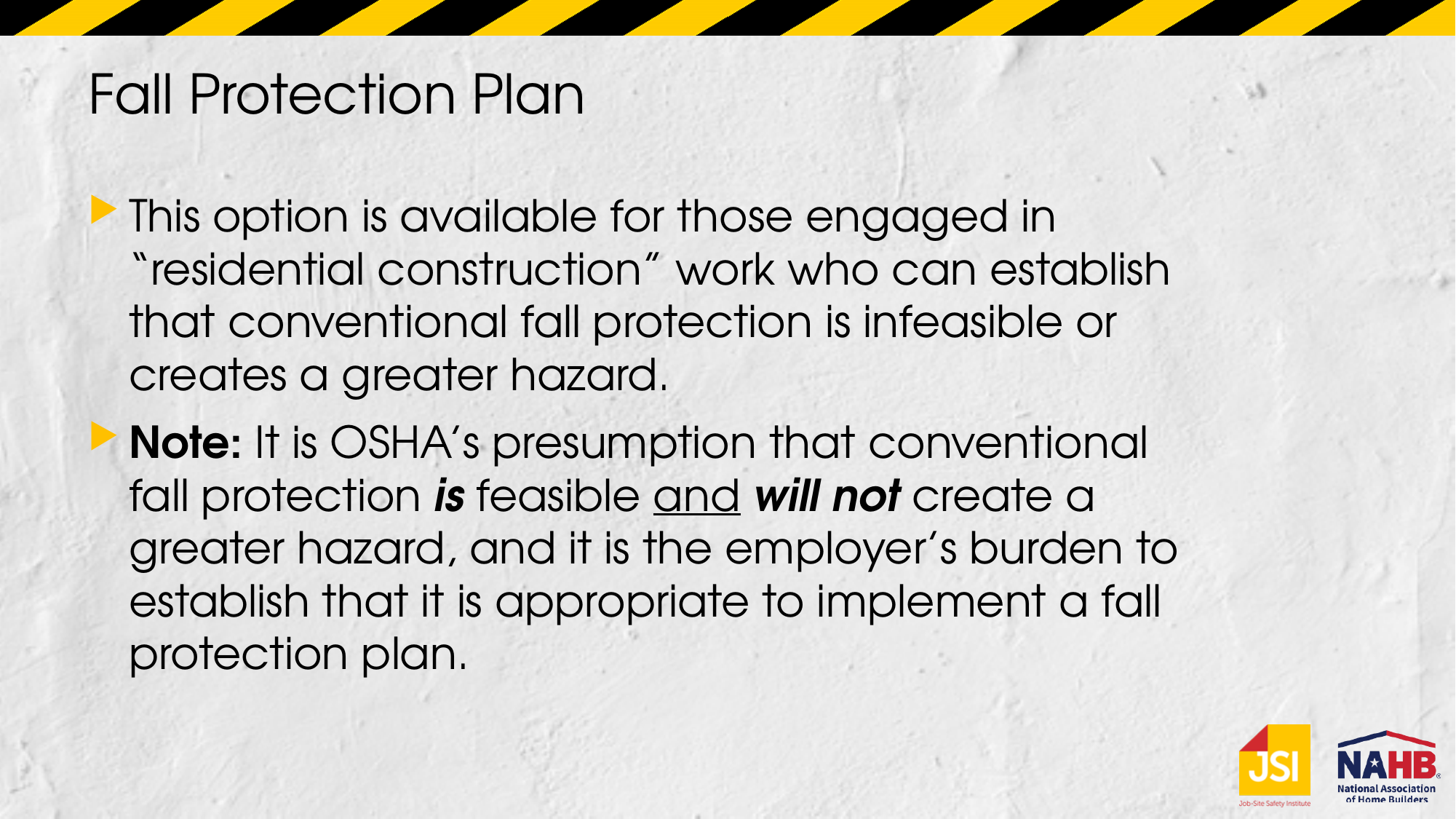

# Fall Protection Plan
This option is available for those engaged in “residential construction” work who can establish that conventional fall protection is infeasible or creates a greater hazard.
Note: It is OSHA’s presumption that conventional fall protection is feasible and will not create a greater hazard, and it is the employer’s burden to establish that it is appropriate to implement a fall protection plan.